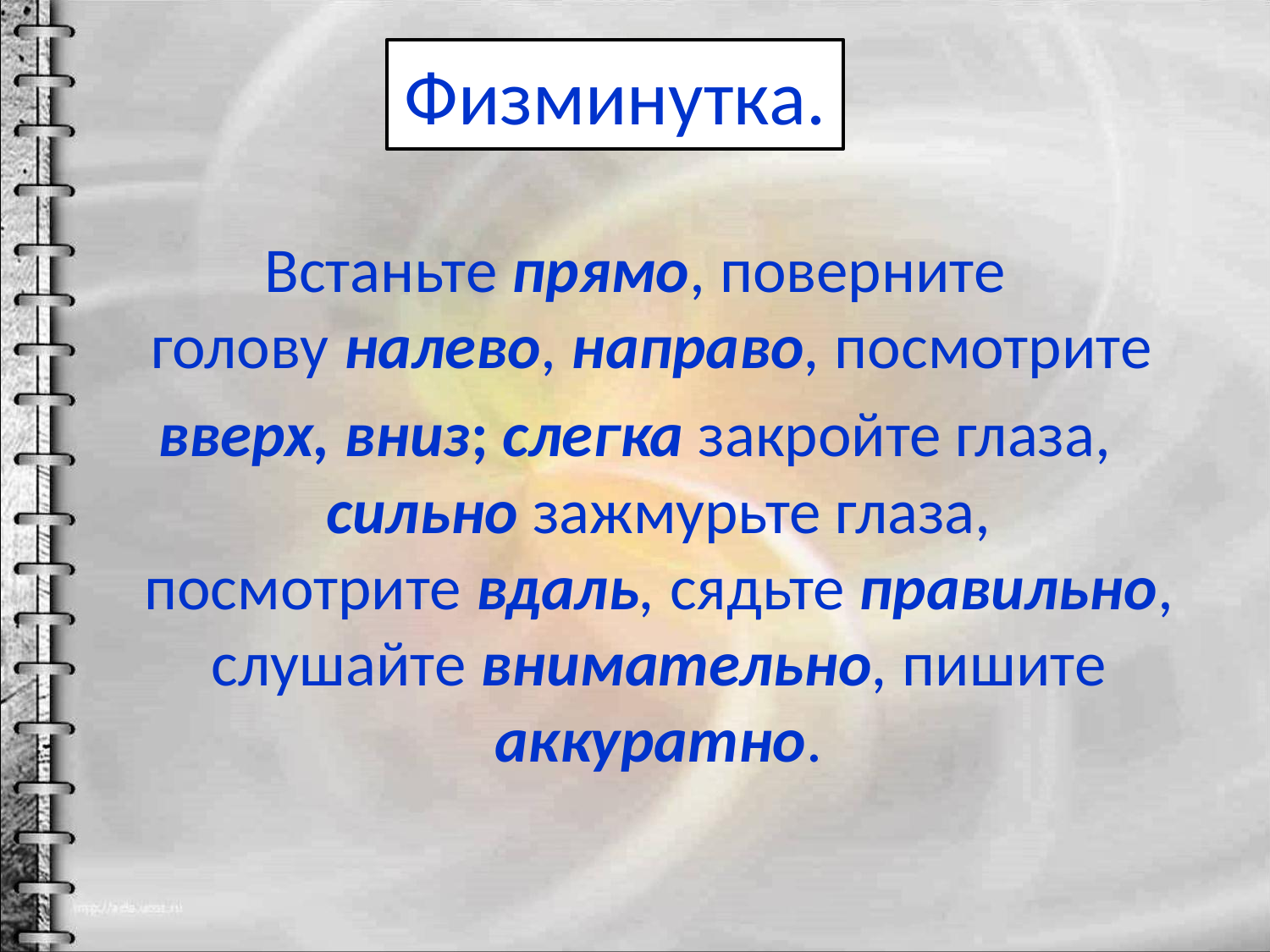

# Физминутка.
Встаньте прямо, поверните голову налево, направо, посмотрите
вверх, вниз; слегка закройте глаза, сильно зажмурьте глаза, посмотрите вдаль, сядьте правильно, слушайте внимательно, пишите аккуратно.